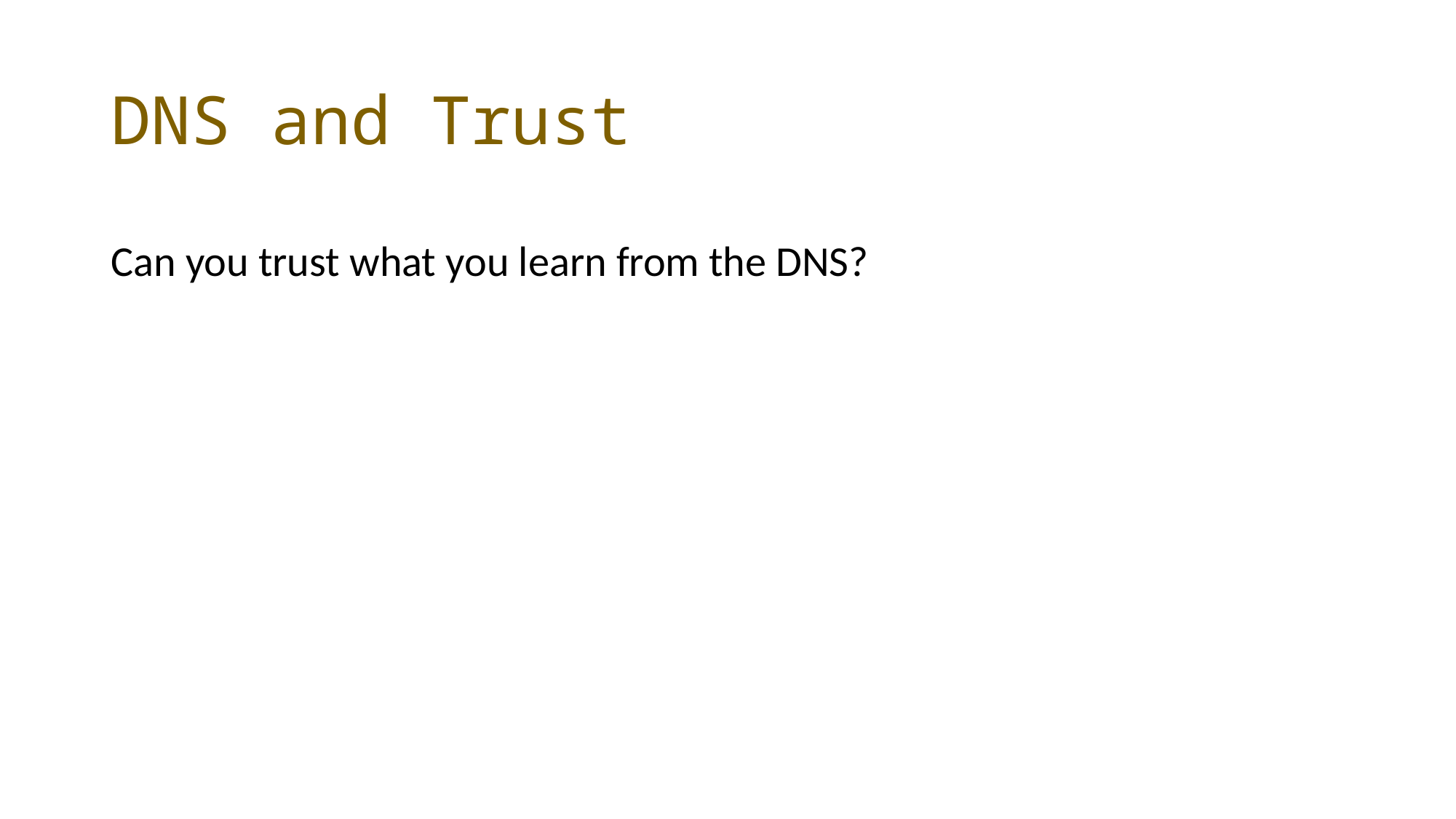

# DNS and Trust
Can you trust what you learn from the DNS?